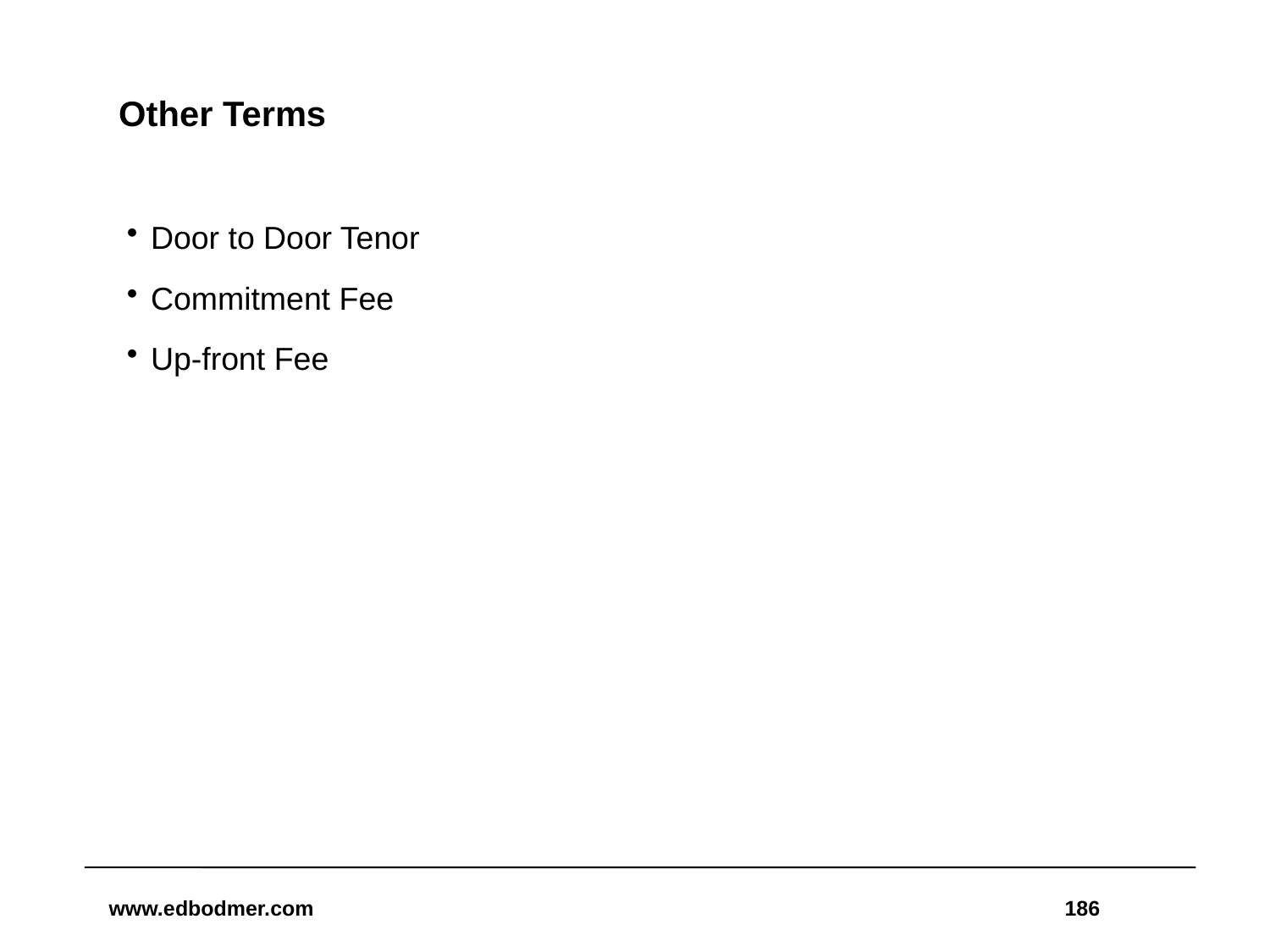

# Other Terms
Door to Door Tenor
Commitment Fee
Up-front Fee